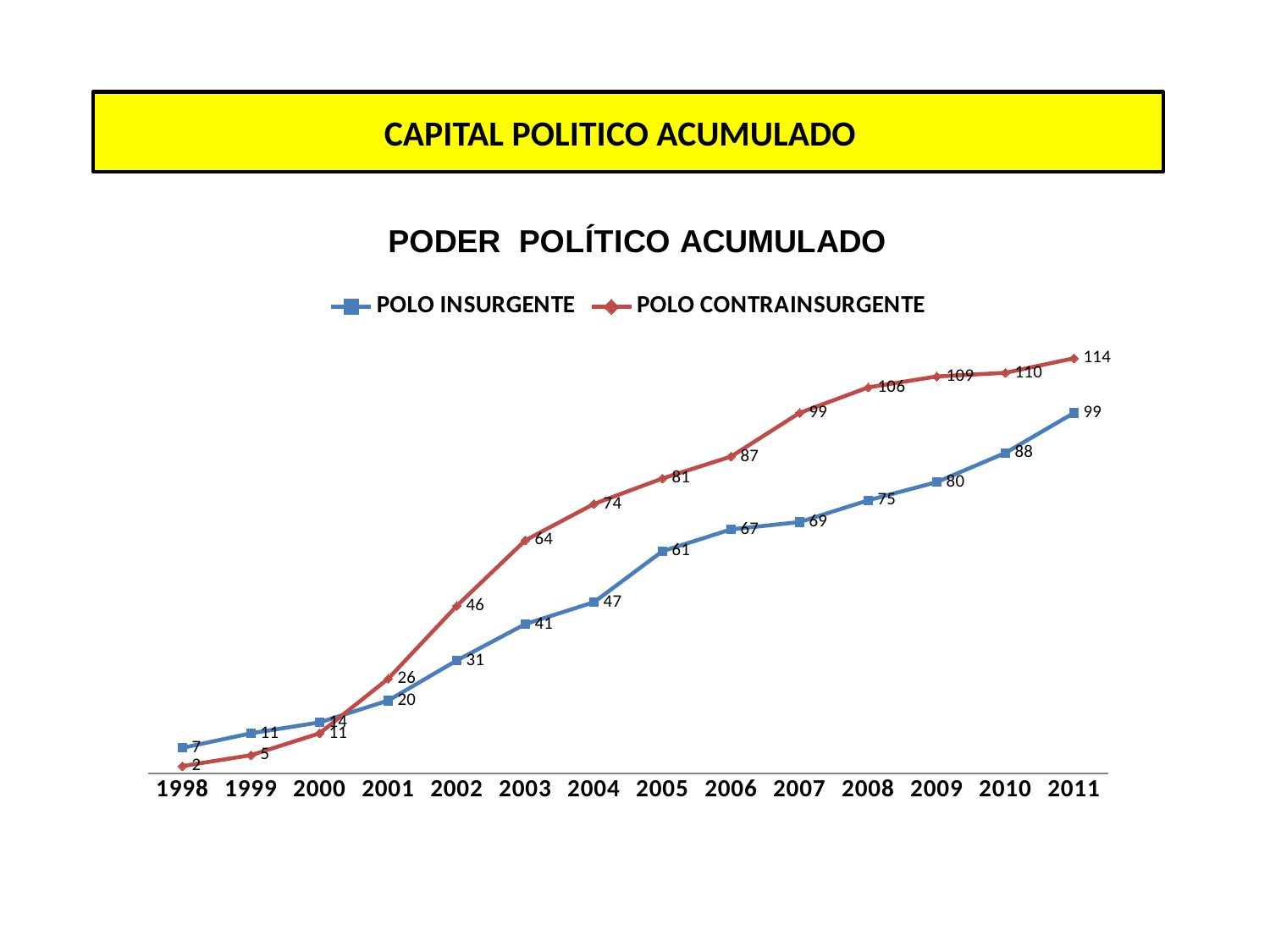

CAPITAL POLITICO ACUMULADO

### Chart: PODER  POLÍTICO ACUMULADO

| Category | POLO INSURGENTE | POLO CONTRAINSURGENTE |
|---|---|---|
| 1998 | 7.0 | 2.0 |
| 1999 | 11.0 | 5.0 |
| 2000 | 14.0 | 11.0 |
| 2001 | 20.0 | 26.0 |
| 2002 | 31.0 | 46.0 |
| 2003 | 41.0 | 64.0 |
| 2004 | 47.0 | 74.0 |
| 2005 | 61.0 | 81.0 |
| 2006 | 67.0 | 87.0 |
| 2007 | 69.0 | 99.0 |
| 2008 | 75.0 | 106.0 |
| 2009 | 80.0 | 109.0 |
| 2010 | 88.0 | 110.0 |
| 2011 | 99.0 | 114.0 |